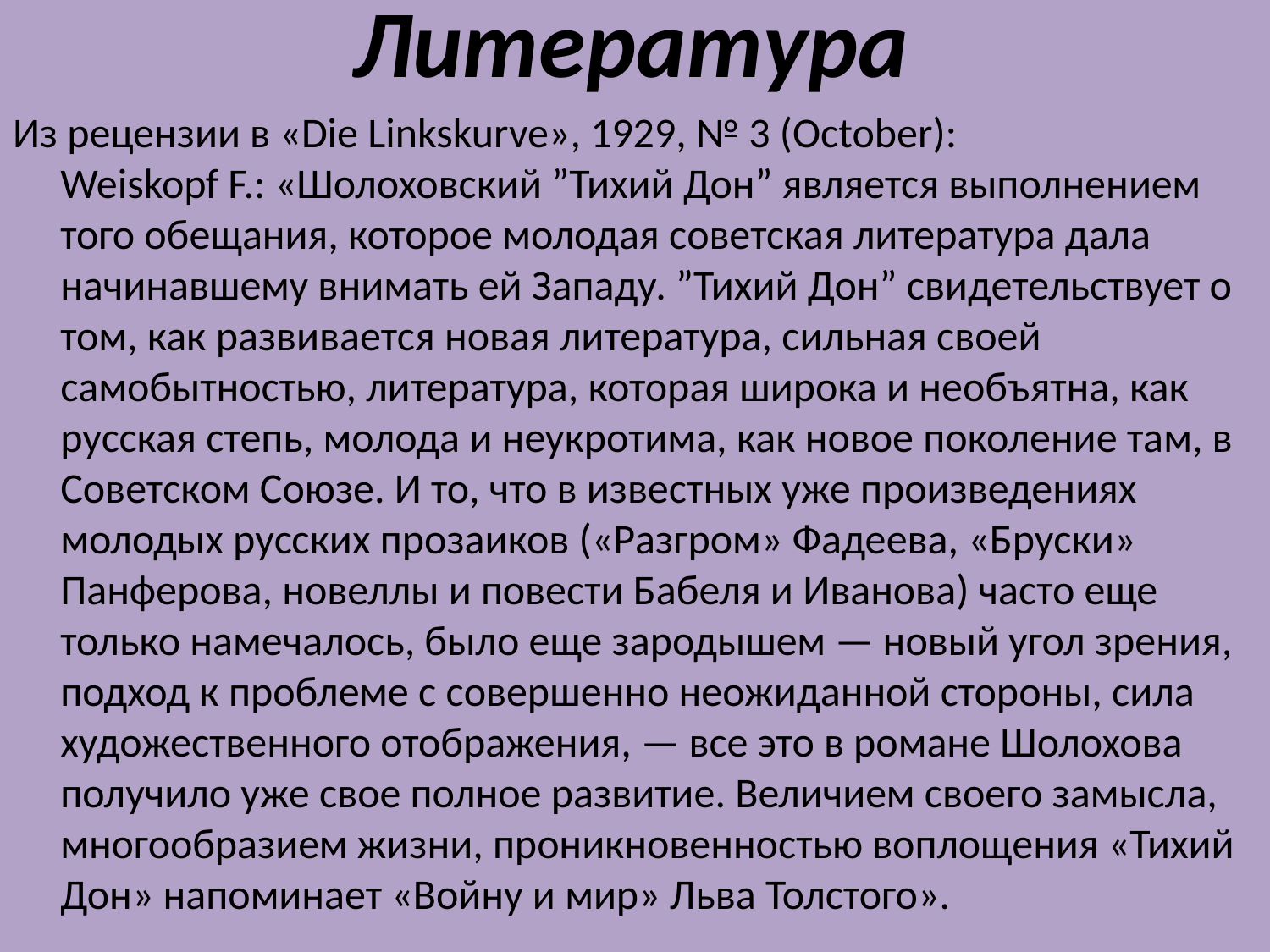

# Литература
Из рецензии в «Die Linkskurve», 1929, № 3 (October):
Weiskopf F.: «Шолоховский ”Тихий Дон” является выполнением того обещания, которое молодая советская литература дала начинавшему внимать ей Западу. ”Тихий Дон” свидетельствует о том, как развивается новая литература, сильная своей самобытностью, литература, которая широка и необъятна, как русская степь, молода и неукротима, как новое поколение там, в Советском Союзе. И то, что в известных уже произведениях молодых русских прозаиков («Разгром» Фадеева, «Бруски» Панферова, новеллы и повести Бабеля и Иванова) часто еще только намечалось, было еще зародышем — новый угол зрения, подход к проблеме с совершенно неожиданной стороны, сила художественного отображения, — все это в романе Шолохова получило уже свое полное развитие. Величием своего замысла, многообразием жизни, проникновенностью воплощения «Тихий Дон» напоминает «Войну и мир» Льва Толстого».